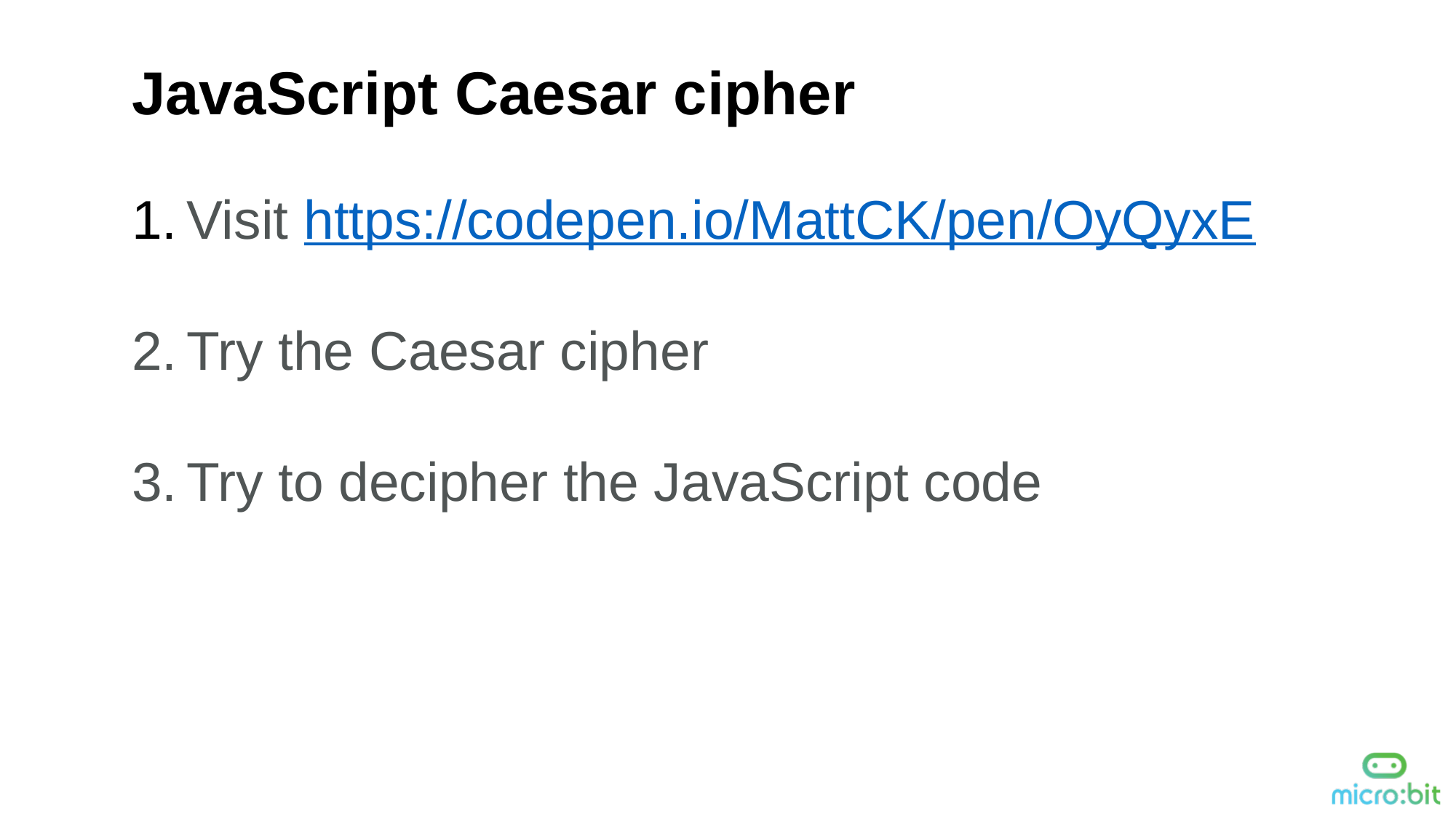

JavaScript Caesar cipher

Visit https://codepen.io/MattCK/pen/OyQyxE
Try the Caesar cipher
Try to decipher the JavaScript code